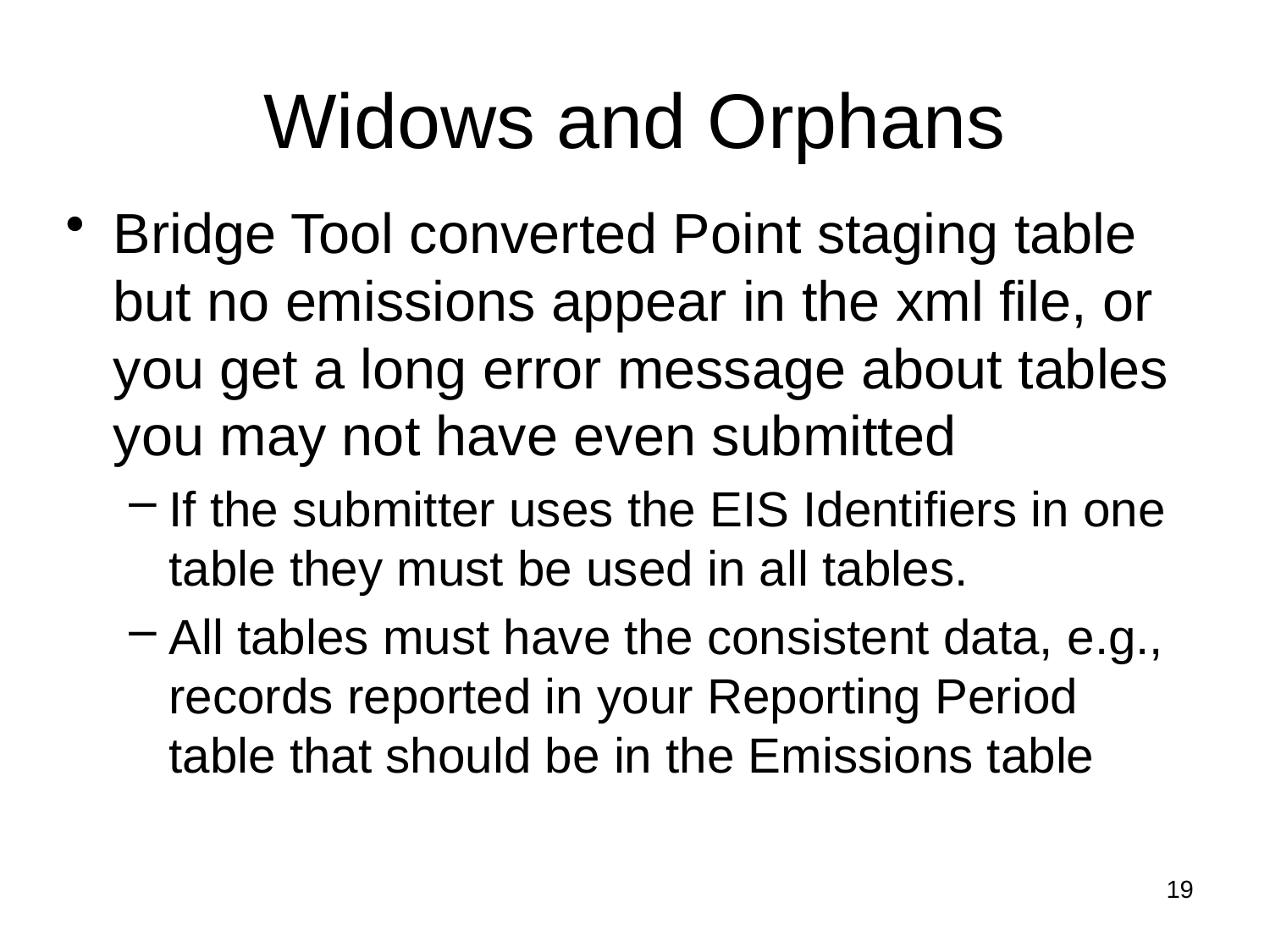

# Widows and Orphans
Bridge Tool converted Point staging table but no emissions appear in the xml file, or you get a long error message about tables you may not have even submitted
If the submitter uses the EIS Identifiers in one table they must be used in all tables.
All tables must have the consistent data, e.g., records reported in your Reporting Period table that should be in the Emissions table
19